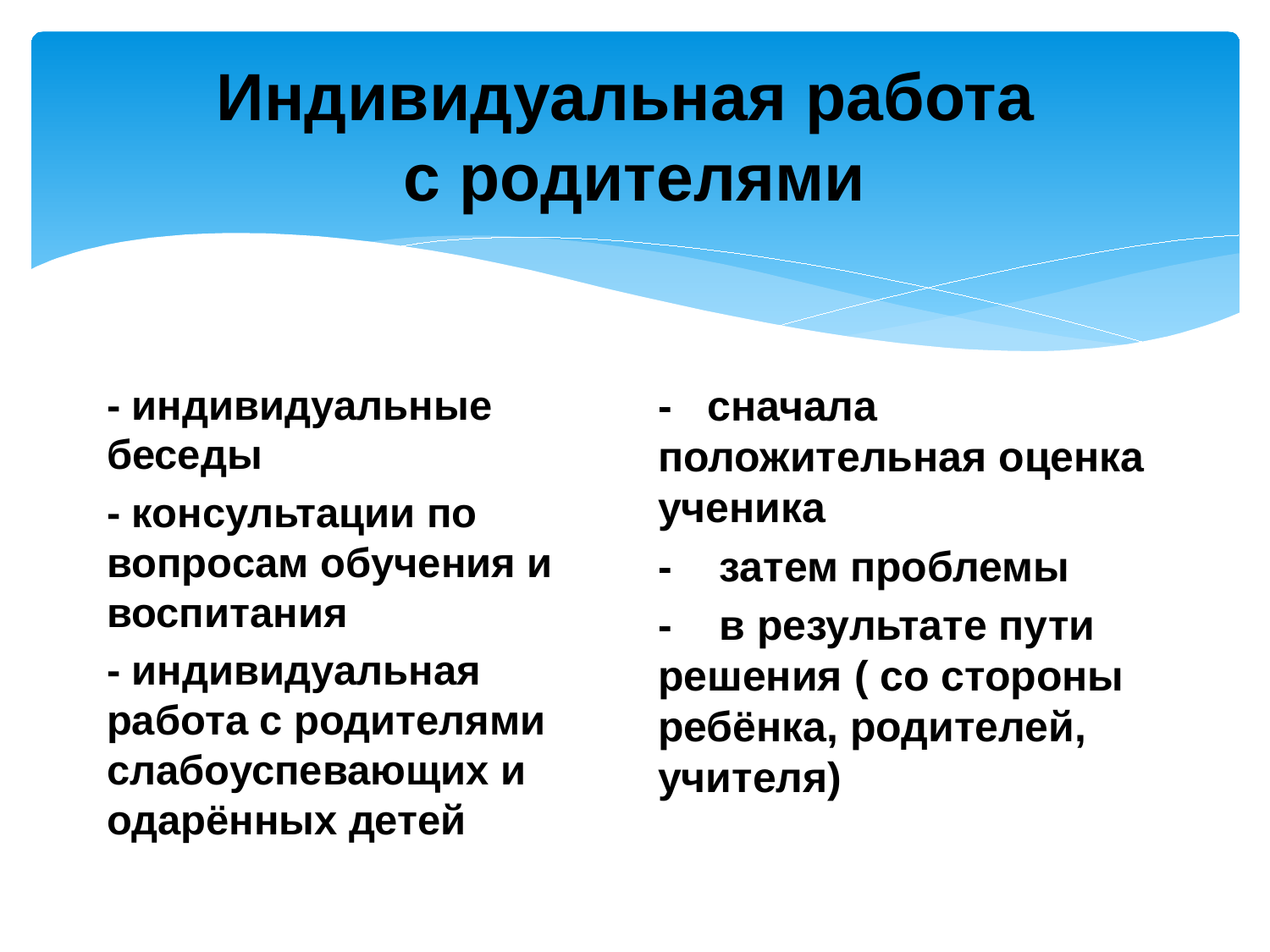

# Индивидуальная работа с родителями
- индивидуальные беседы
- консультации по вопросам обучения и воспитания
- индивидуальная работа с родителями слабоуспевающих и одарённых детей
-   сначала положительная оценка ученика
-    затем проблемы
-    в результате пути решения ( со стороны ребёнка, родителей, учителя)